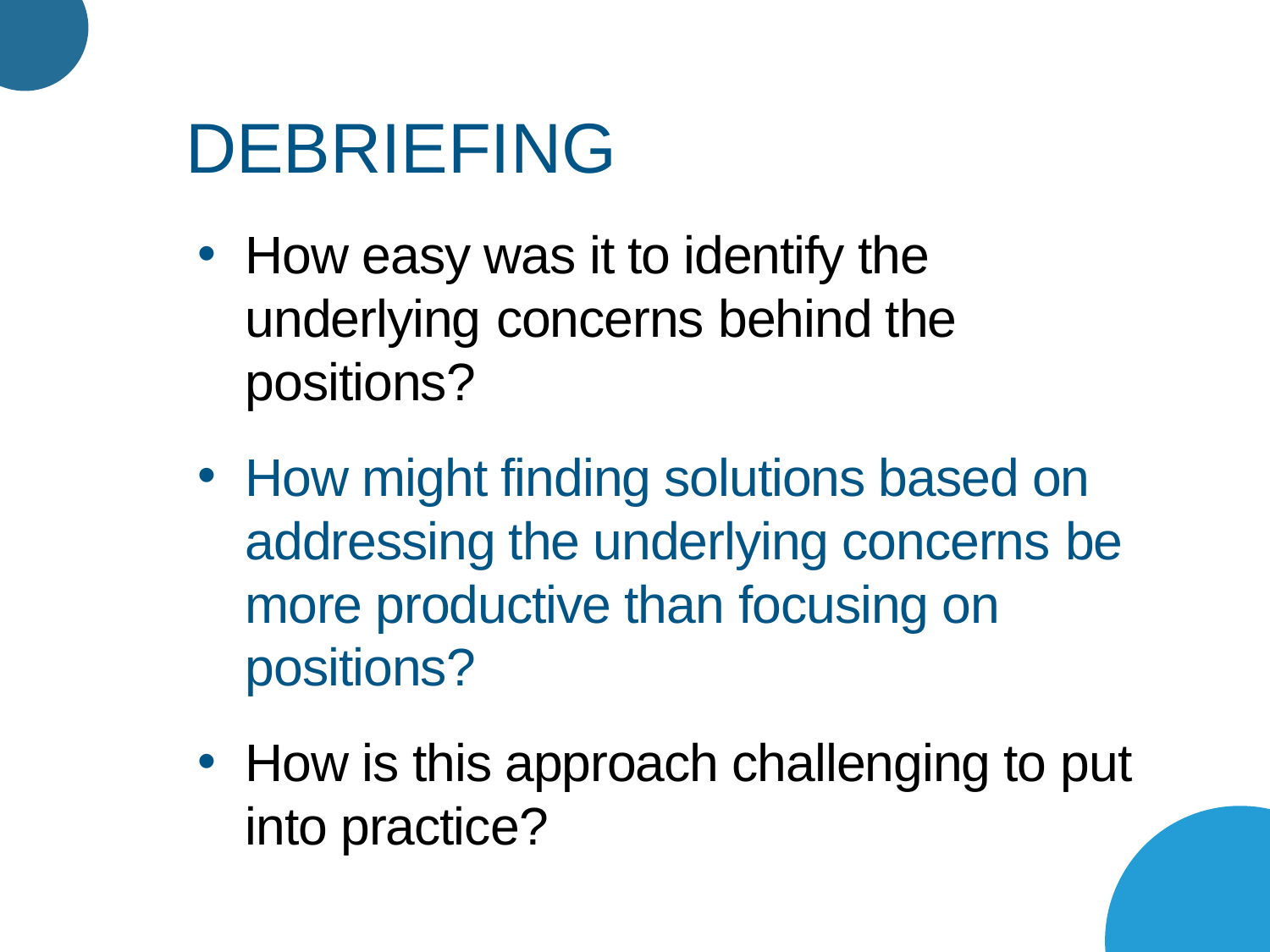

Debriefing
How easy was it to identify the underlying concerns behind the positions?
How might finding solutions based on addressing the underlying concerns be more productive than focusing on positions?
How is this approach challenging to put into practice?